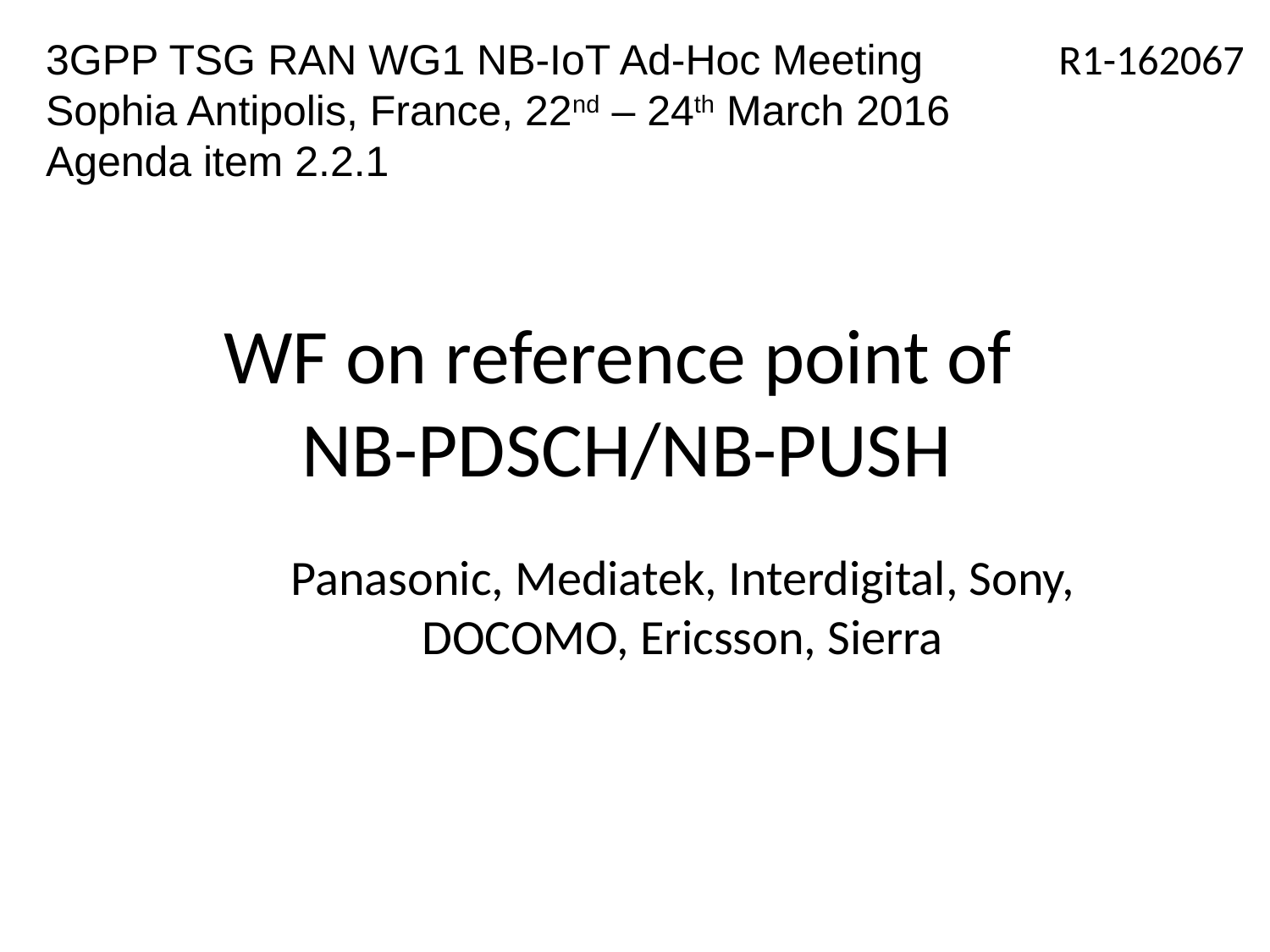

3GPP TSG RAN WG1 NB-IoT Ad-Hoc Meeting
Sophia Antipolis, France, 22nd – 24th March 2016
Agenda item 2.2.1
R1-162067
# WF on reference point of NB-PDSCH/NB-PUSH
Panasonic, Mediatek, Interdigital, Sony, DOCOMO, Ericsson, Sierra